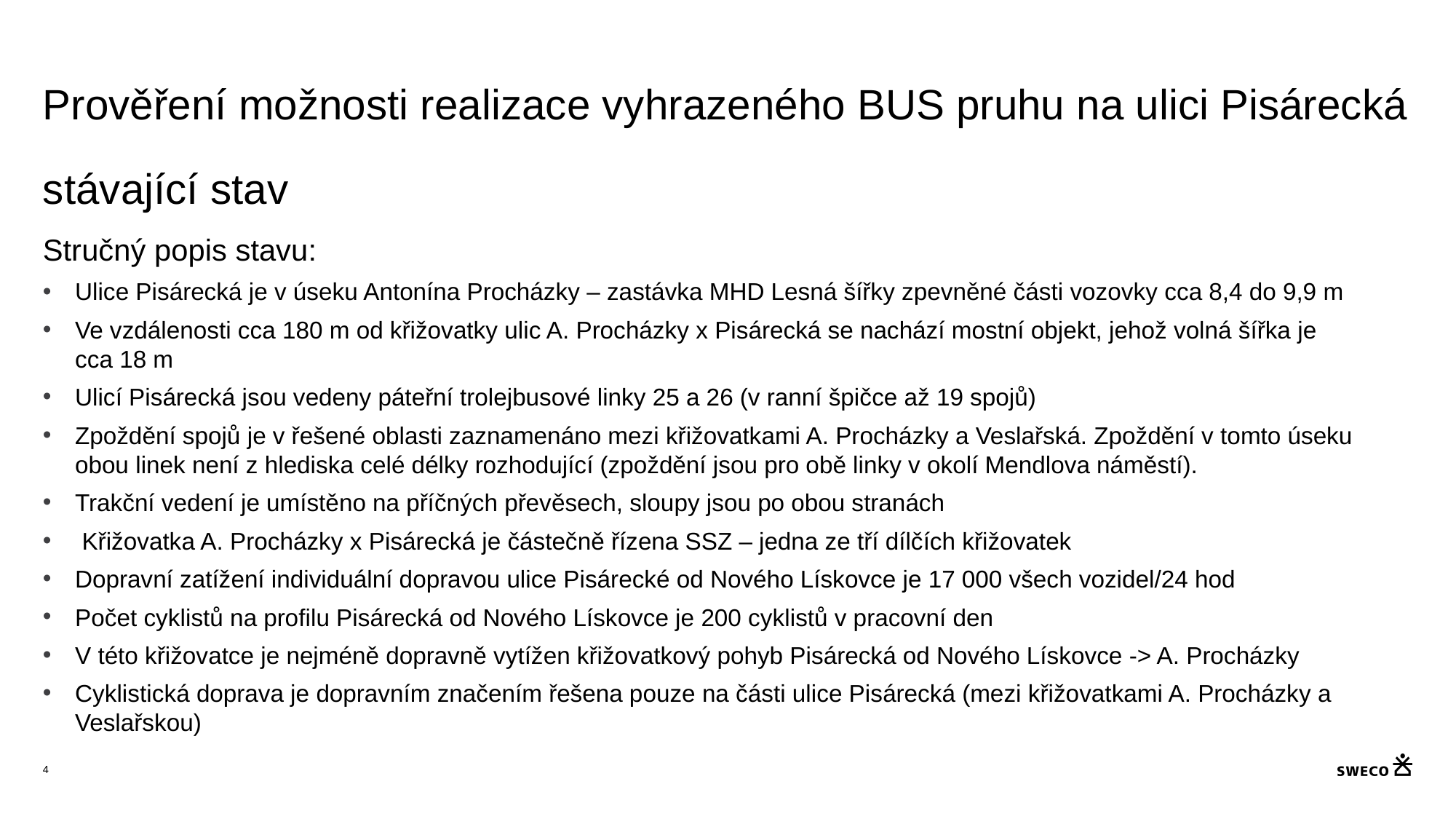

# Prověření možnosti realizace vyhrazeného BUS pruhu na ulici Pisárecká stávající stav
Stručný popis stavu:
Ulice Pisárecká je v úseku Antonína Procházky – zastávka MHD Lesná šířky zpevněné části vozovky cca 8,4 do 9,9 m
Ve vzdálenosti cca 180 m od křižovatky ulic A. Procházky x Pisárecká se nachází mostní objekt, jehož volná šířka je cca 18 m
Ulicí Pisárecká jsou vedeny páteřní trolejbusové linky 25 a 26 (v ranní špičce až 19 spojů)
Zpoždění spojů je v řešené oblasti zaznamenáno mezi křižovatkami A. Procházky a Veslařská. Zpoždění v tomto úseku obou linek není z hlediska celé délky rozhodující (zpoždění jsou pro obě linky v okolí Mendlova náměstí).
Trakční vedení je umístěno na příčných převěsech, sloupy jsou po obou stranách
 Křižovatka A. Procházky x Pisárecká je částečně řízena SSZ – jedna ze tří dílčích křižovatek
Dopravní zatížení individuální dopravou ulice Pisárecké od Nového Lískovce je 17 000 všech vozidel/24 hod
Počet cyklistů na profilu Pisárecká od Nového Lískovce je 200 cyklistů v pracovní den
V této křižovatce je nejméně dopravně vytížen křižovatkový pohyb Pisárecká od Nového Lískovce -> A. Procházky
Cyklistická doprava je dopravním značením řešena pouze na části ulice Pisárecká (mezi křižovatkami A. Procházky a Veslařskou)

4